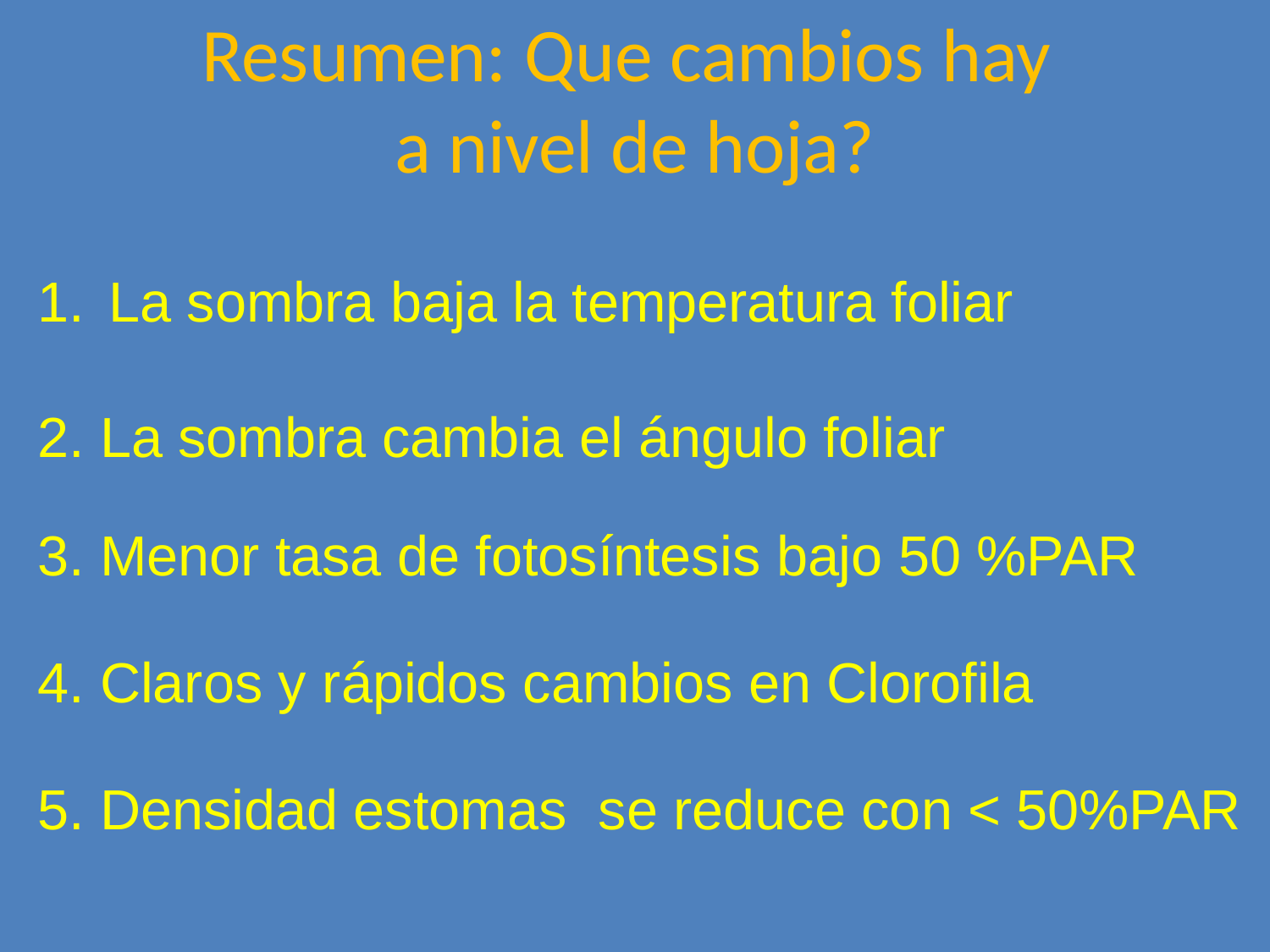

Resumen: Que cambios hay
a nivel de hoja?
La sombra baja la temperatura foliar

2. La sombra cambia el ángulo foliar

3. Menor tasa de fotosíntesis bajo 50 %PAR

4. Claros y rápidos cambios en Clorofila

5. Densidad estomas  se reduce con < 50%PAR